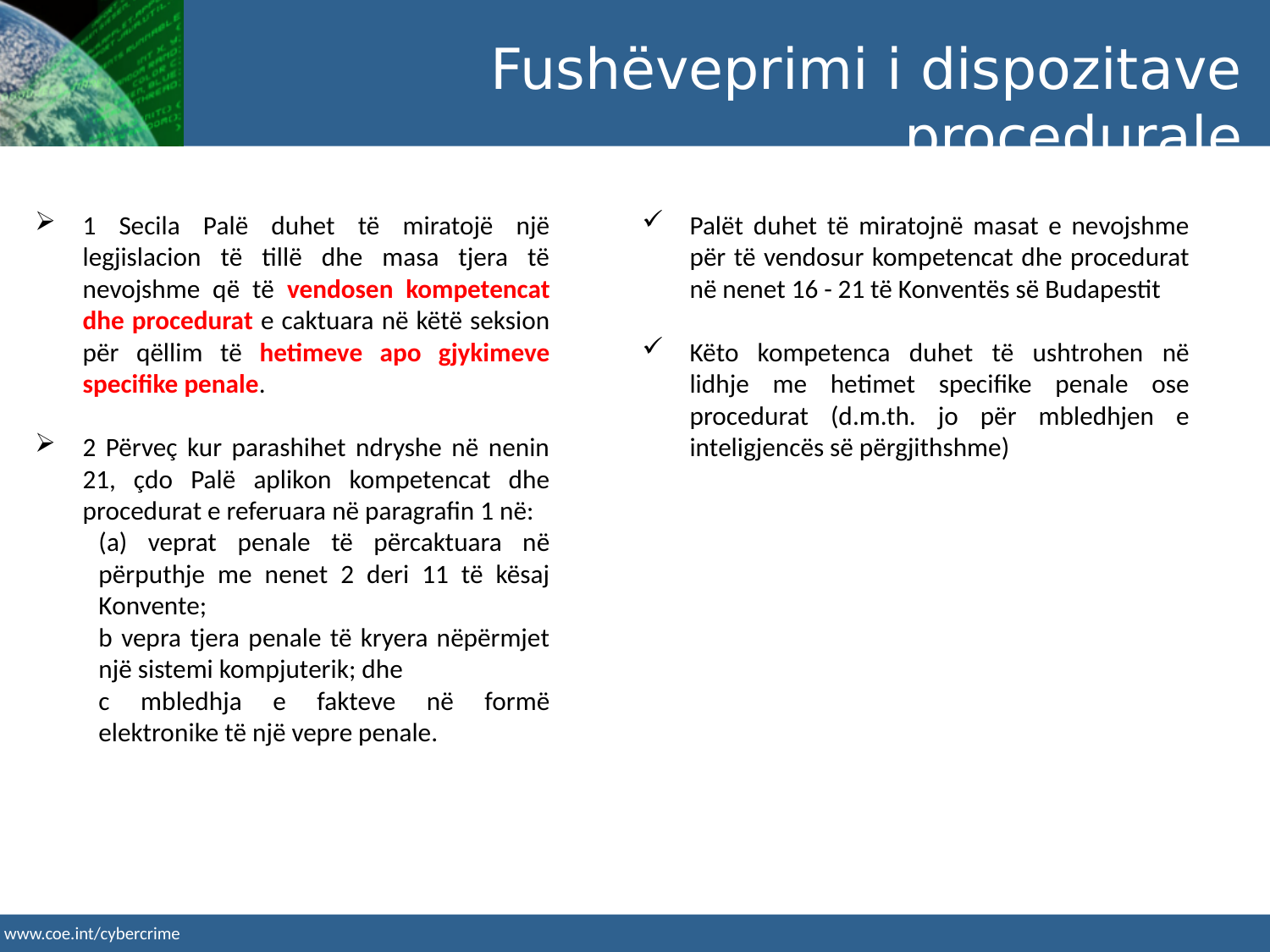

Fushëveprimi i dispozitave procedurale
1 Secila Palë duhet të miratojë një legjislacion të tillë dhe masa tjera të nevojshme që të vendosen kompetencat dhe procedurat e caktuara në këtë seksion për qëllim të hetimeve apo gjykimeve specifike penale.

2 Përveç kur parashihet ndryshe në nenin 21, çdo Palë aplikon kompetencat dhe procedurat e referuara në paragrafin 1 në:
(a) veprat penale të përcaktuara në përputhje me nenet 2 deri 11 të kësaj Konvente;
b vepra tjera penale të kryera nëpërmjet një sistemi kompjuterik; dhe
c mbledhja e fakteve në formë elektronike të një vepre penale.
Palët duhet të miratojnë masat e nevojshme për të vendosur kompetencat dhe procedurat në nenet 16 - 21 të Konventës së Budapestit

Këto kompetenca duhet të ushtrohen në lidhje me hetimet specifike penale ose procedurat (d.m.th. jo për mbledhjen e inteligjencës së përgjithshme)